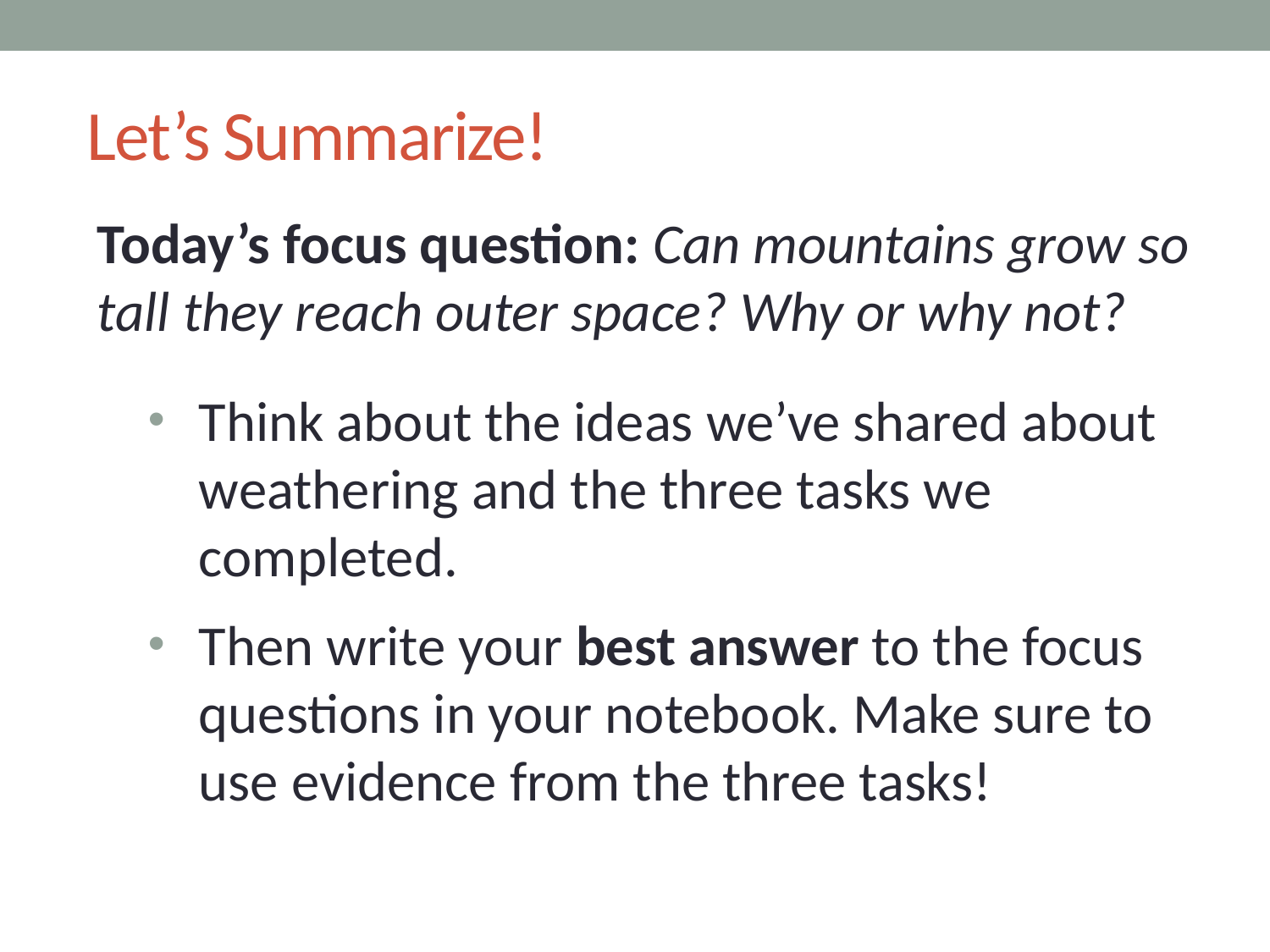

# Let’s Summarize!
Today’s focus question: Can mountains grow so tall they reach outer space? Why or why not?
Think about the ideas we’ve shared about weathering and the three tasks we completed.
Then write your best answer to the focus questions in your notebook. Make sure to use evidence from the three tasks!